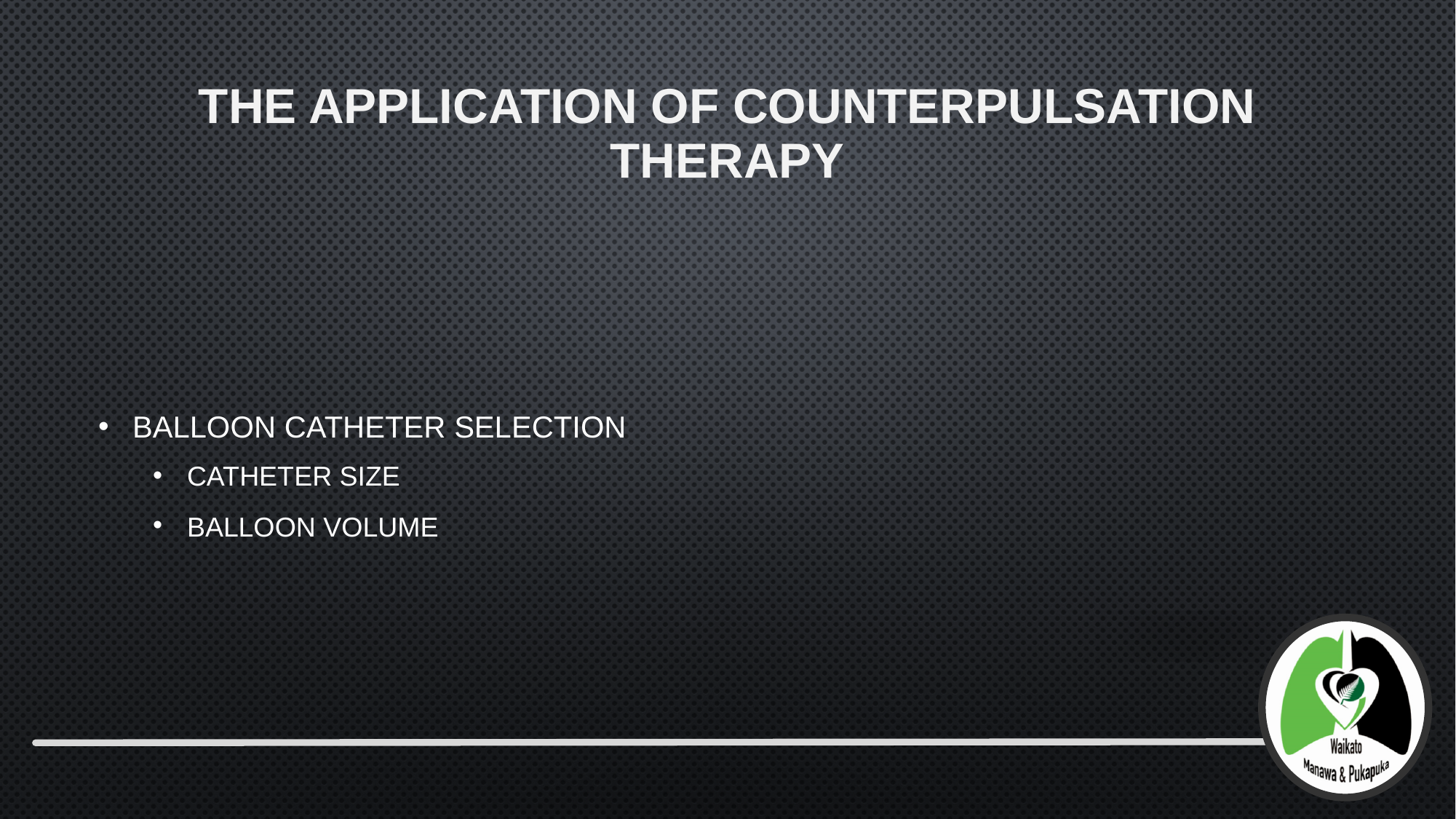

# The Application of Counterpulsation Therapy

Balloon catheter selection
Catheter size
Balloon volume